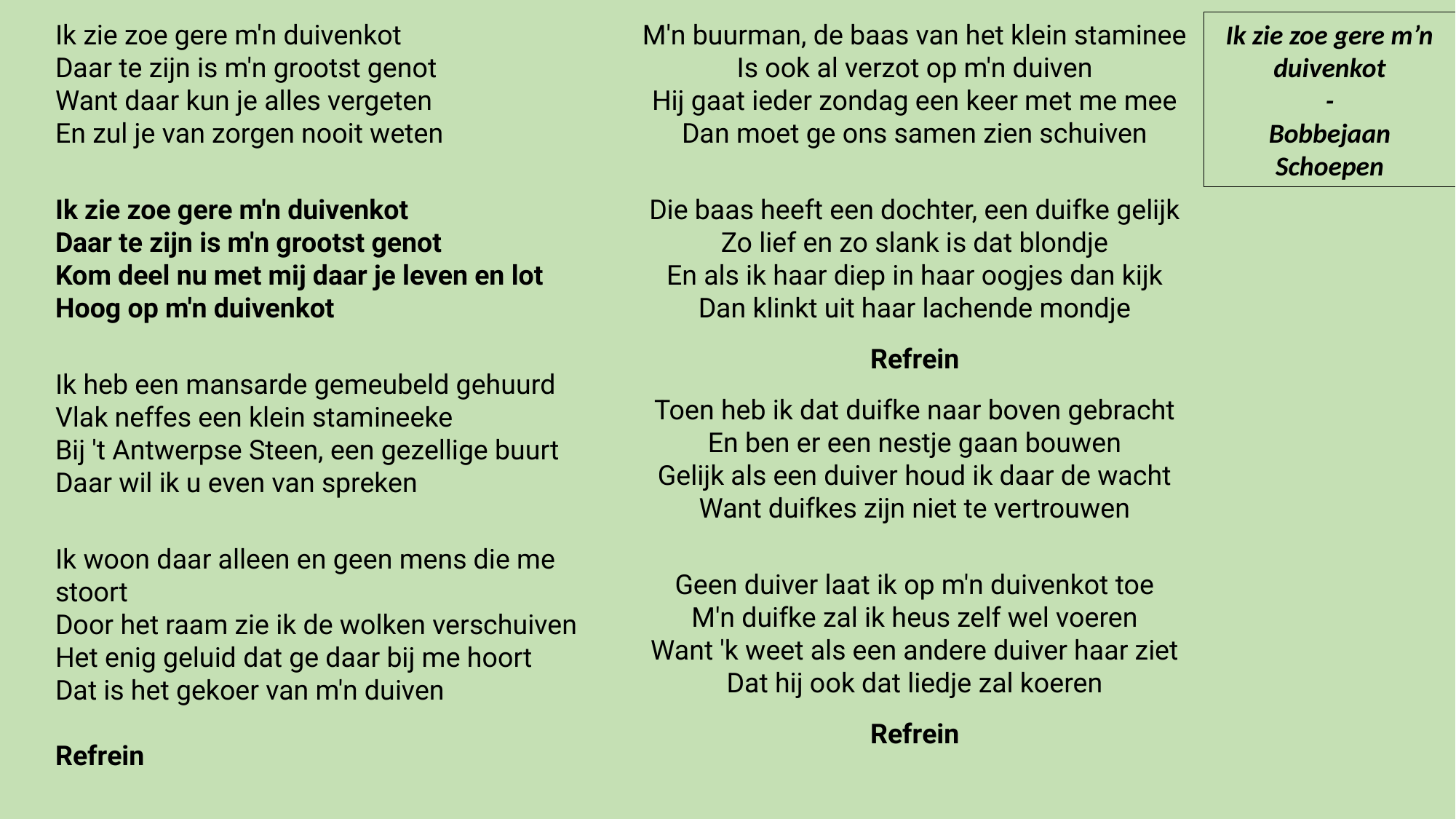

Ik zie zoe gere m′n duivenkot
Daar te zijn is m'n grootst genot
Want daar kun je alles vergeten
En zul je van zorgen nooit weten
Ik zie zoe gere m′n duivenkot
Daar te zijn is m'n grootst genot
Kom deel nu met mij daar je leven en lot
Hoog op m'n duivenkot
Ik heb een mansarde gemeubeld gehuurd
Vlak neffes een klein stamineeke
Bij ′t Antwerpse Steen, een gezellige buurt
Daar wil ik u even van spreken
Ik woon daar alleen en geen mens die me stoort
Door het raam zie ik de wolken verschuiven
Het enig geluid dat ge daar bij me hoort
Dat is het gekoer van m′n duiven

Refrein
M′n buurman, de baas van het klein staminee
Is ook al verzot op m'n duiven
Hij gaat ieder zondag een keer met me mee
Dan moet ge ons samen zien schuiven
Die baas heeft een dochter, een duifke gelijk
Zo lief en zo slank is dat blondje
En als ik haar diep in haar oogjes dan kijk
Dan klinkt uit haar lachende mondje
Refrein
Toen heb ik dat duifke naar boven gebracht
En ben er een nestje gaan bouwen
Gelijk als een duiver houd ik daar de wacht
Want duifkes zijn niet te vertrouwen
Geen duiver laat ik op m′n duivenkot toe
M′n duifke zal ik heus zelf wel voeren
Want 'k weet als een andere duiver haar ziet
Dat hij ook dat liedje zal koeren
Refrein
Ik zie zoe gere m’n duivenkot
-
Bobbejaan Schoepen